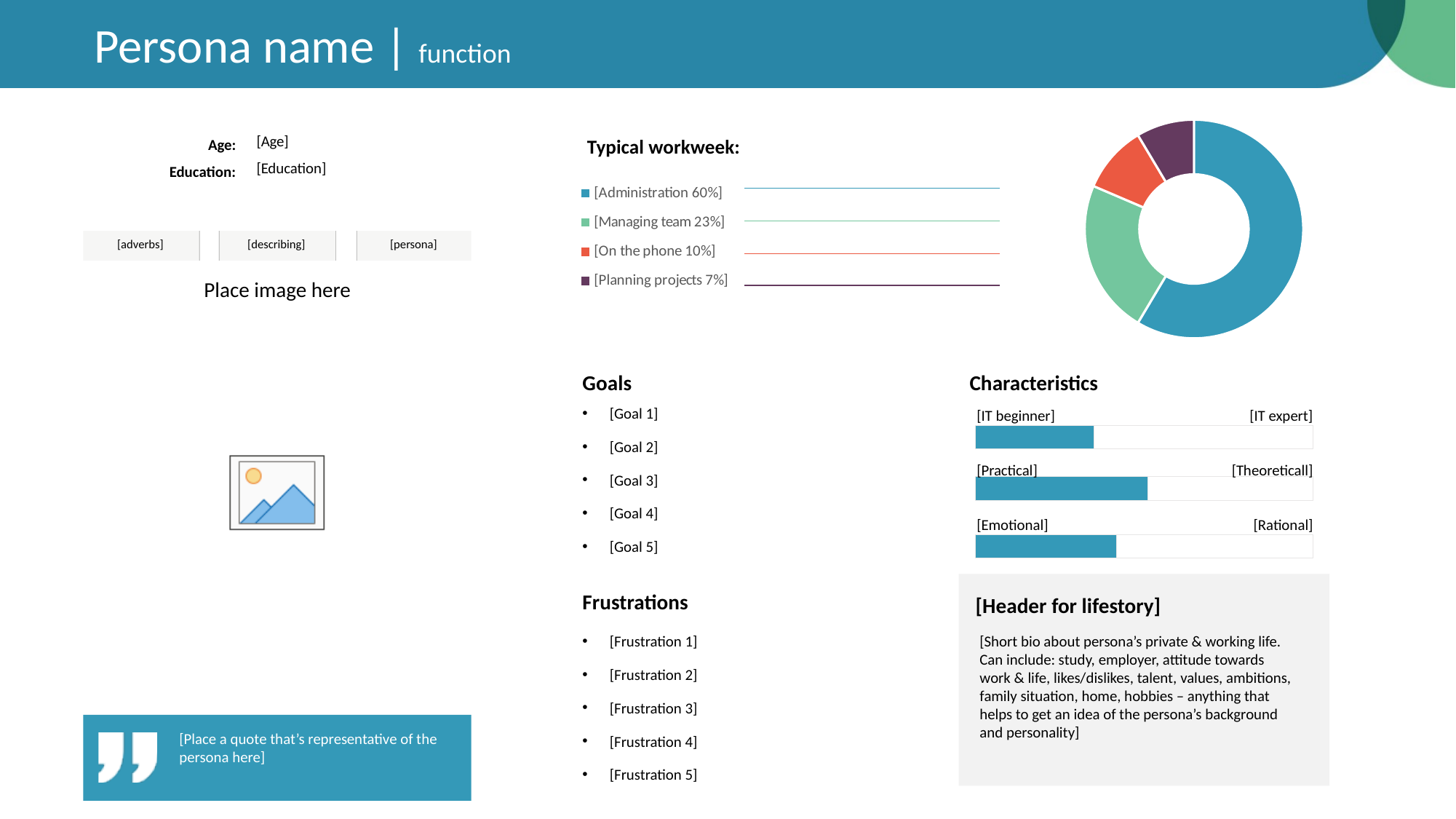

Persona name | function

### Chart

| Category | Typical workweek |
|---|---|
| [Administration 60%] | 8.2 |
| [Managing team 23%] | 3.2 |
| [On the phone 10%] | 1.4 |
| [Planning projects 7%] | 1.2 |
[Age]
[Education]
[adverbs]

[describing]
[persona]

[IT beginner]
[Practical]
[Emotional]
[IT expert]
[Theoreticall]
[Rational]
[Goal 1]
[Goal 2]
[Goal 3]
[Goal 4]
[Goal 5]

[Frustration 1]
[Frustration 2]
[Frustration 3]
[Frustration 4]
[Frustration 5]

[Short bio about persona’s private & working life. Can include: study, employer, attitude towards work & life, likes/dislikes, talent, values, ambitions, family situation, home, hobbies – anything that helps to get an idea of the persona’s background and personality]
[Place a quote that’s representative of the persona here]